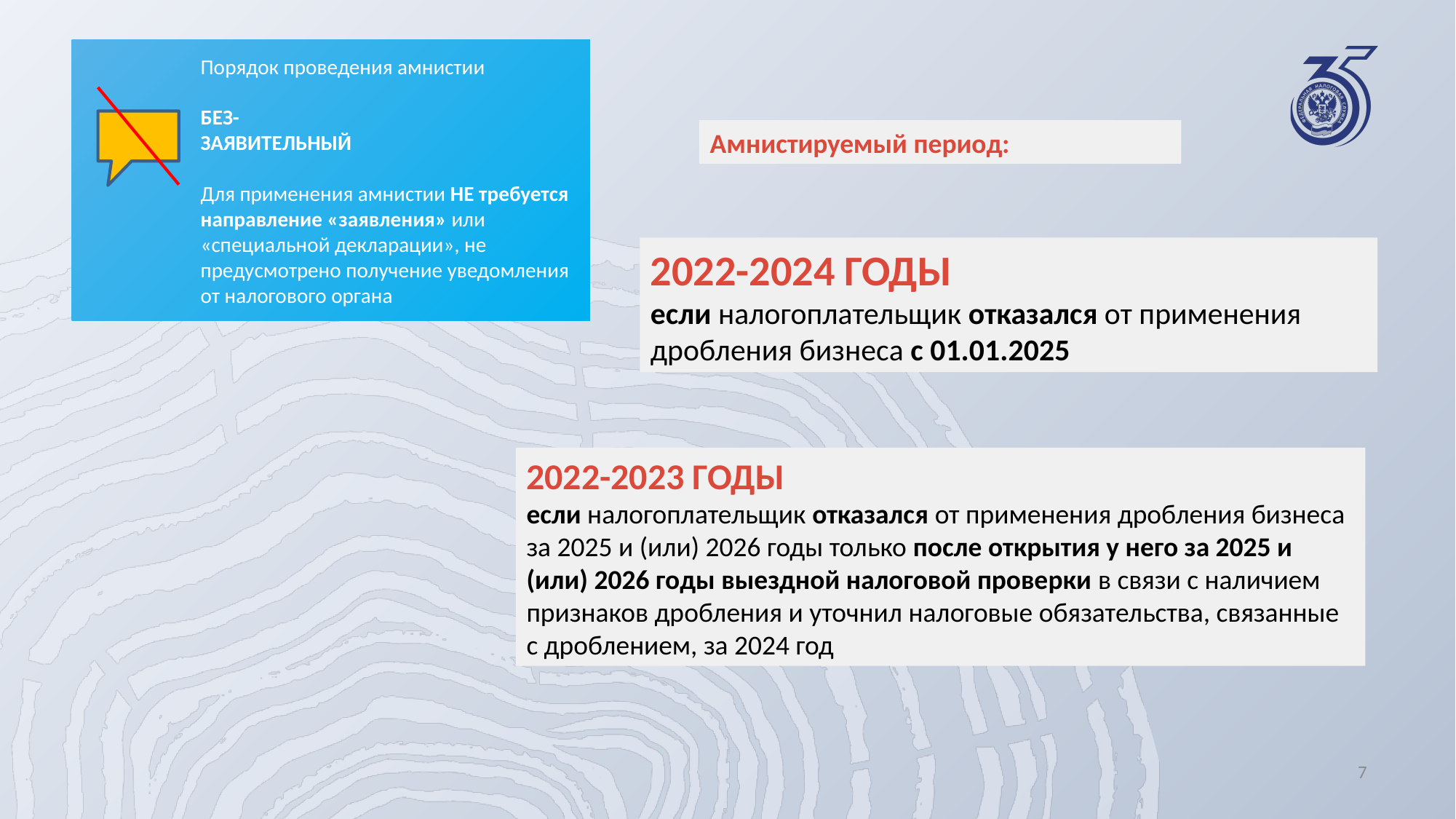

Порядок проведения амнистии

БЕЗ-
ЗАЯВИТЕЛЬНЫЙ

Для применения амнистии НЕ требуется  направление «заявления» или «специальной декларации», не предусмотрено получение уведомления от налогового органа

Амнистируемый период:
2022-2024 ГОДЫ
если налогоплательщик отказался от применения дробления бизнеса с 01.01.2025
2022-2023 ГОДЫ
если налогоплательщик отказался от применения дробления бизнеса за 2025 и (или) 2026 годы только после открытия у него за 2025 и (или) 2026 годы выездной налоговой проверки в связи с наличием признаков дробления и уточнил налоговые обязательства, связанные с дроблением, за 2024 год
7